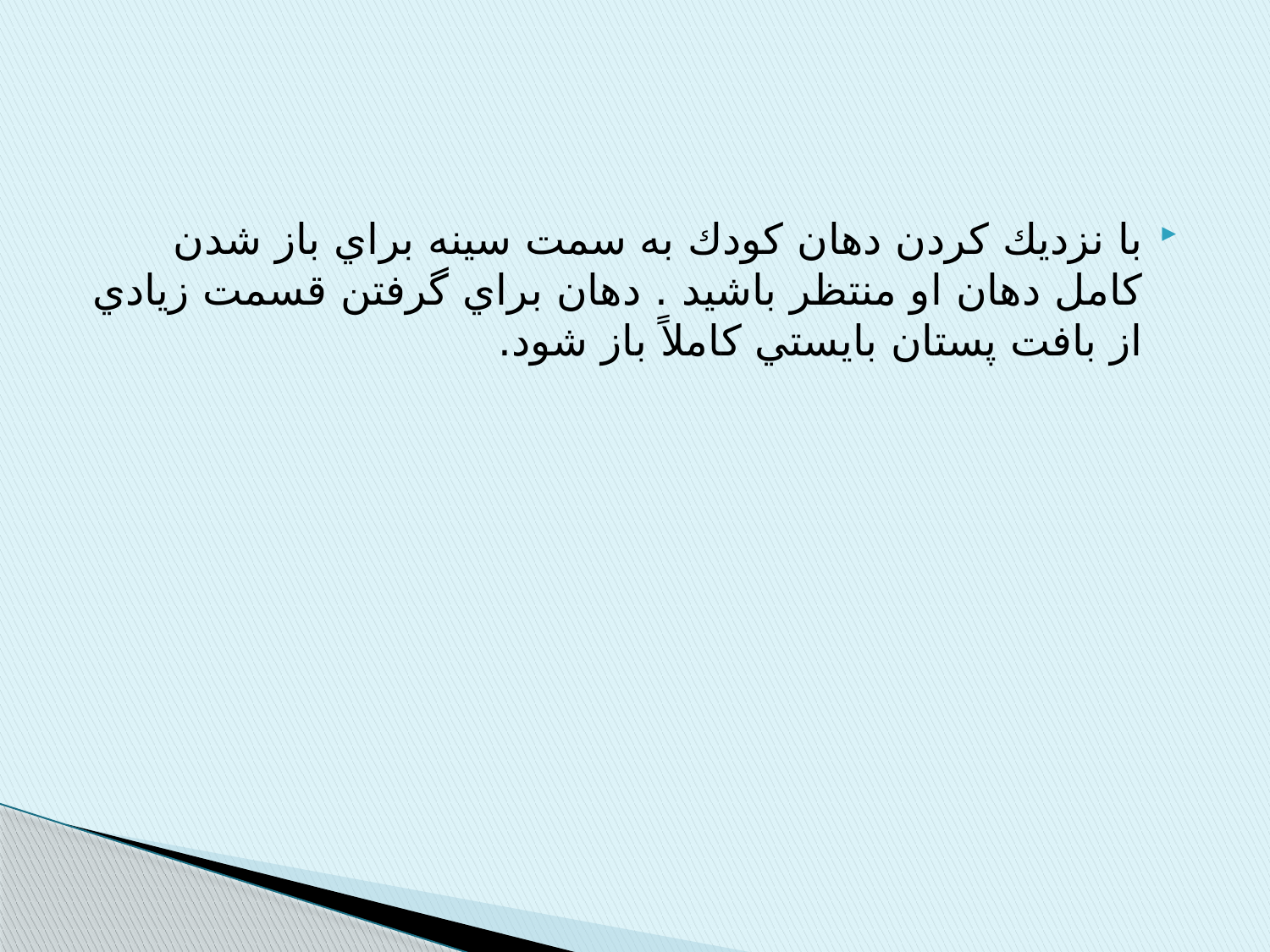

با نزديك كردن دهان كودك به سمت سينه براي باز شدن كامل دهان او منتظر باشيد . دهان براي گرفتن قسمت زيادي از بافت پستان بايستي كاملاً باز شود.